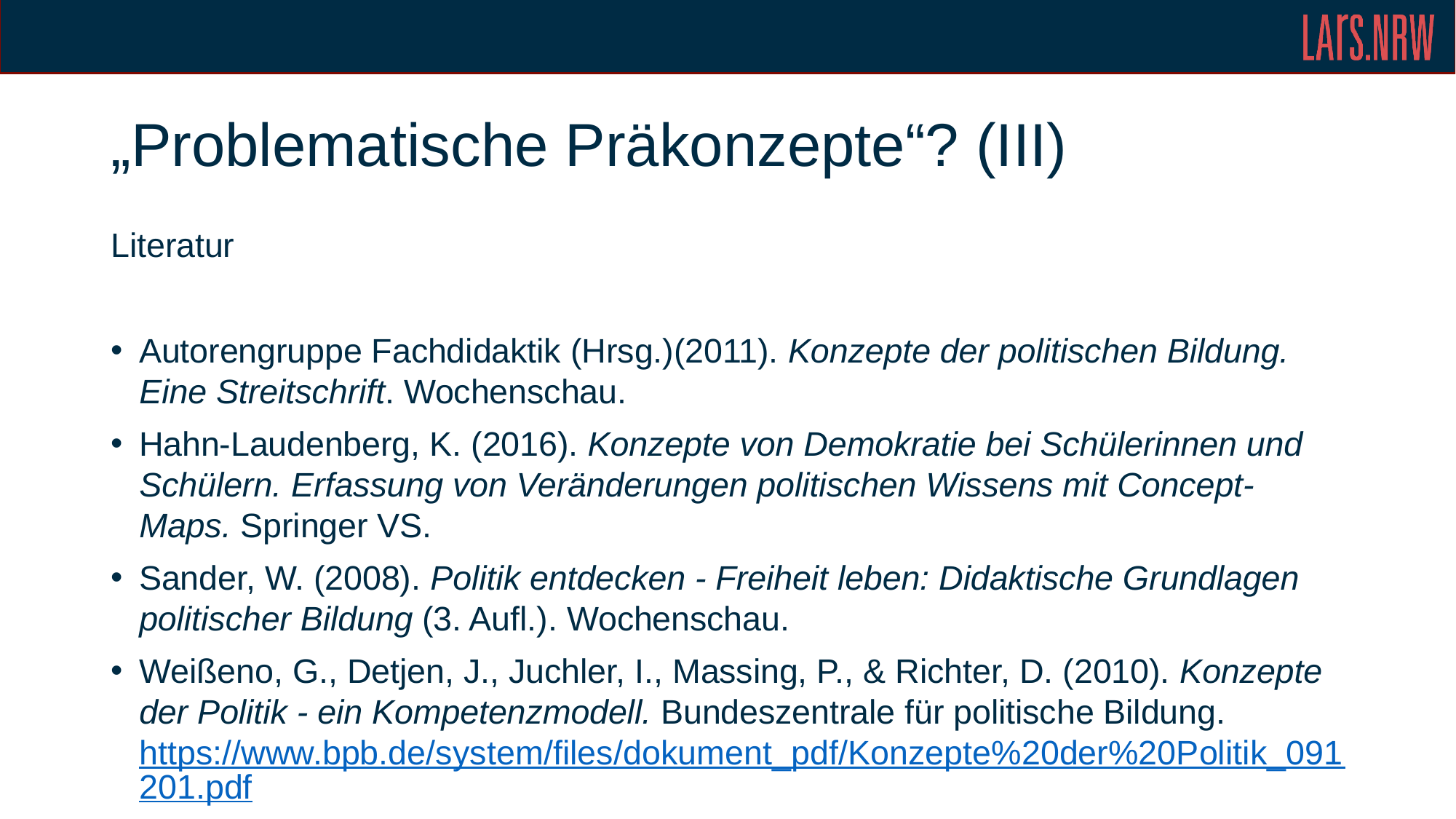

# „Problematische Präkonzepte“? (III)
Literatur

Autorengruppe Fachdidaktik (Hrsg.)(2011). Konzepte der politischen Bildung. Eine Streitschrift. Wochenschau.
Hahn-Laudenberg, K. (2016). Konzepte von Demokratie bei Schülerinnen und Schülern. Erfassung von Veränderungen politischen Wissens mit Concept-Maps. Springer VS.
Sander, W. (2008). Politik entdecken - Freiheit leben: Didaktische Grundlagen politischer Bildung (3. Aufl.). Wochenschau.
Weißeno, G., Detjen, J., Juchler, I., Massing, P., & Richter, D. (2010). Konzepte der Politik - ein Kompetenzmodell. Bundeszentrale für politische Bildung. https://www.bpb.de/system/files/dokument_pdf/Konzepte%20der%20Politik_091201.pdf